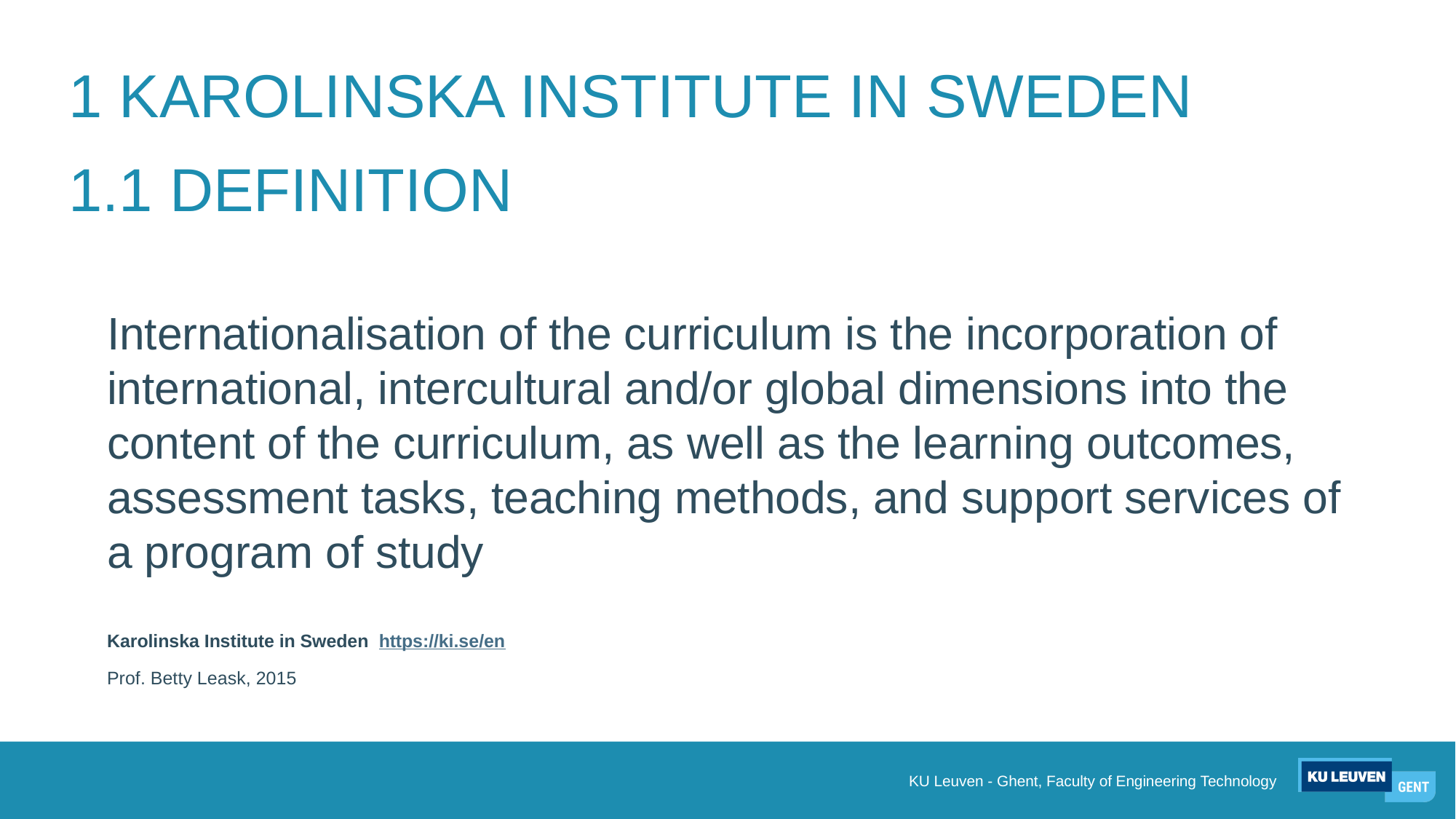

# 1 KAROLINSKA INSTITUTE IN SWEDEN
1.1 DEFINITION

Internationalisation of the curriculum is the incorporation of international, intercultural and/or global dimensions into the content of the curriculum, as well as the learning outcomes, assessment tasks, teaching methods, and support services of a program of study

Karolinska Institute in Sweden  https://ki.se/en
Prof. Betty Leask, 2015

KU Leuven - Ghent, Faculty of Engineering Technology